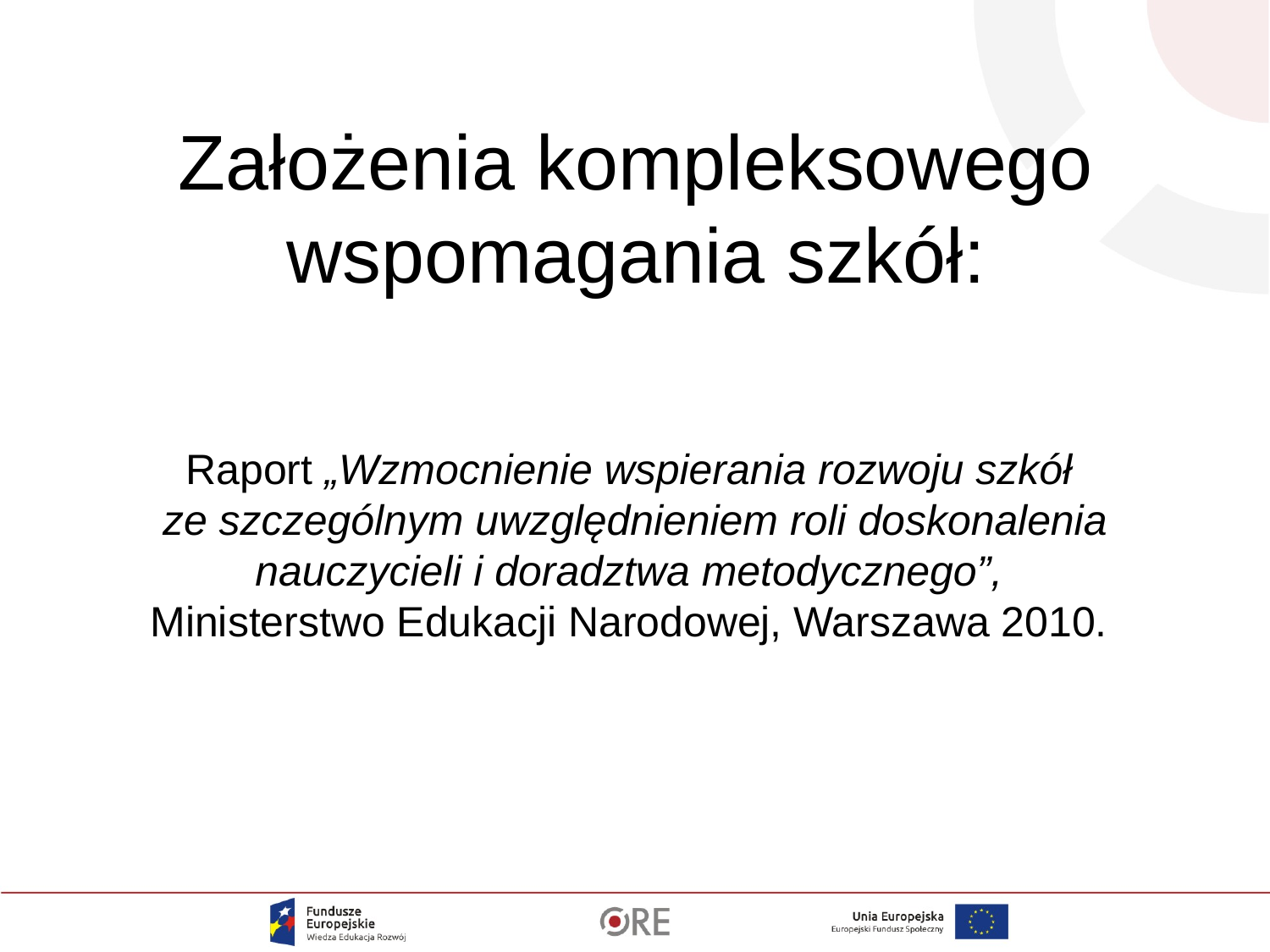

# Założenia kompleksowego wspomagania szkół:
Raport „Wzmocnienie wspierania rozwoju szkół
ze szczególnym uwzględnieniem roli doskonalenia nauczycieli i doradztwa metodycznego”,
Ministerstwo Edukacji Narodowej, Warszawa 2010.